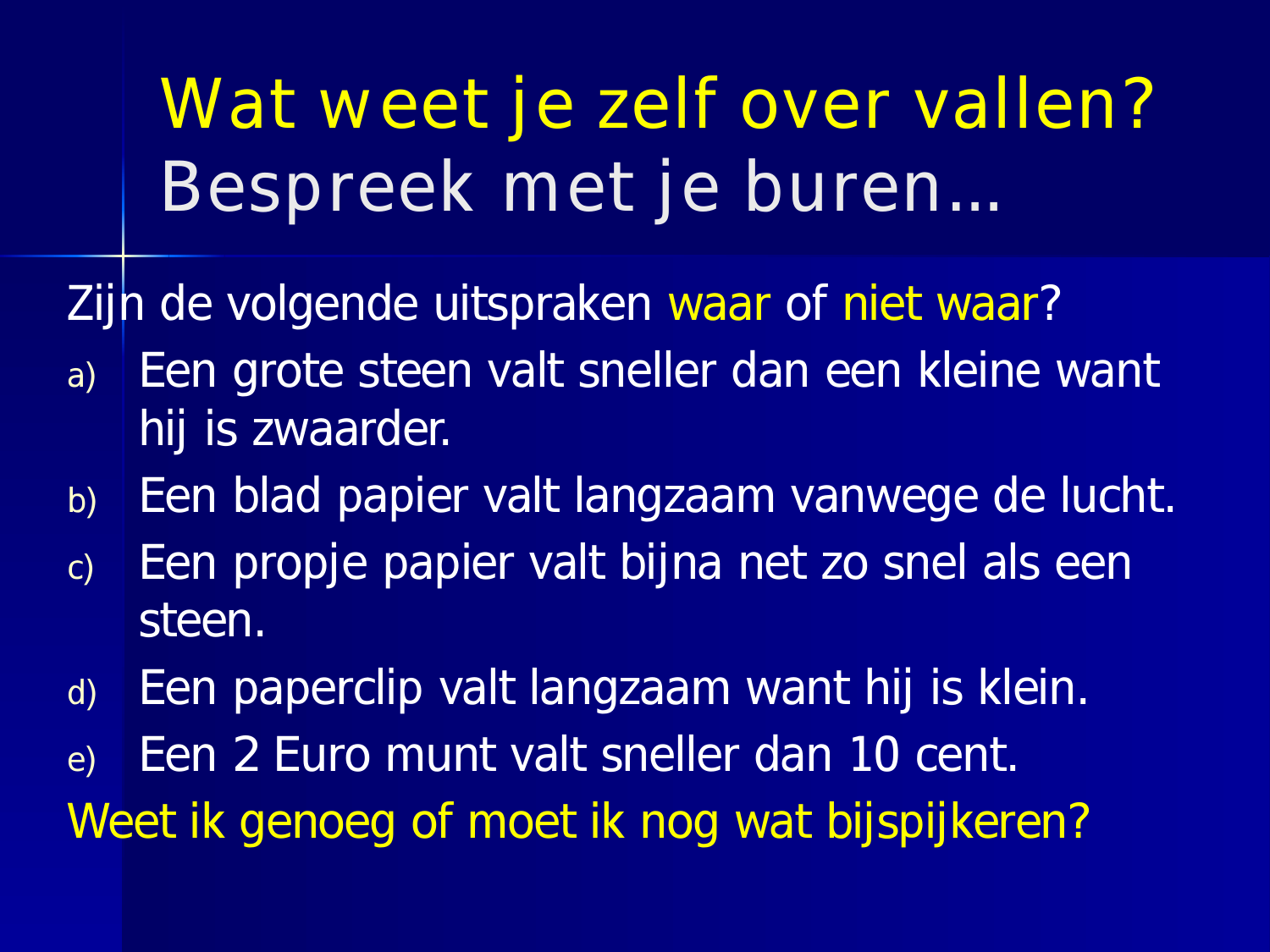

# Wat weet je zelf over vallen? Bespreek met je buren…
Zijn de volgende uitspraken waar of niet waar?
Een grote steen valt sneller dan een kleine want hij is zwaarder.
Een blad papier valt langzaam vanwege de lucht.
Een propje papier valt bijna net zo snel als een steen.
Een paperclip valt langzaam want hij is klein.
Een 2 Euro munt valt sneller dan 10 cent.
Weet ik genoeg of moet ik nog wat bijspijkeren?